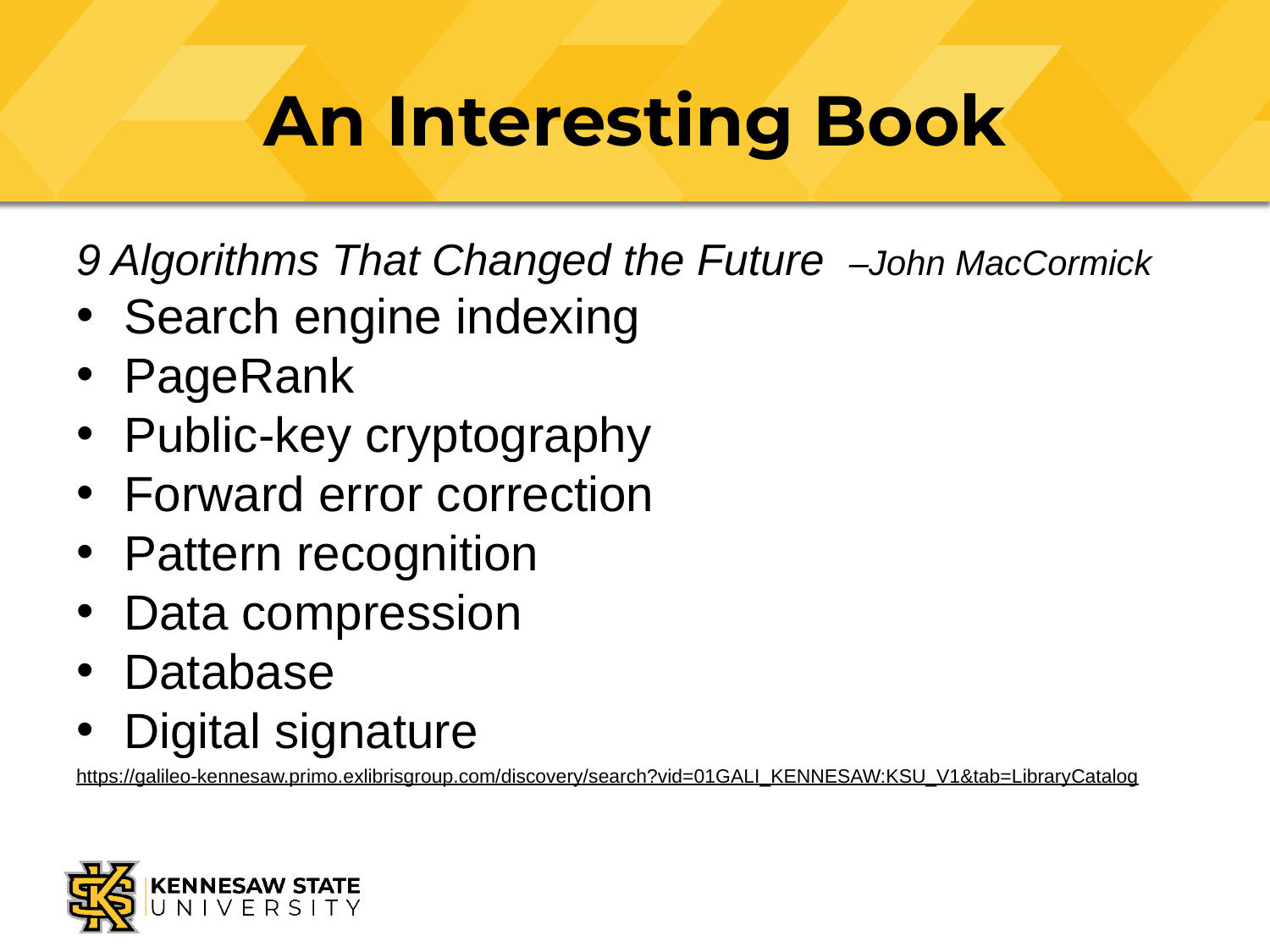

# An Interesting Book
9 Algorithms That Changed the Future  –John MacCormick
Search engine indexing
PageRank
Public-key cryptography
Forward error correction
Pattern recognition
Data compression
Database
Digital signature
https://galileo-kennesaw.primo.exlibrisgroup.com/discovery/search?vid=01GALI_KENNESAW:KSU_V1&tab=LibraryCatalog